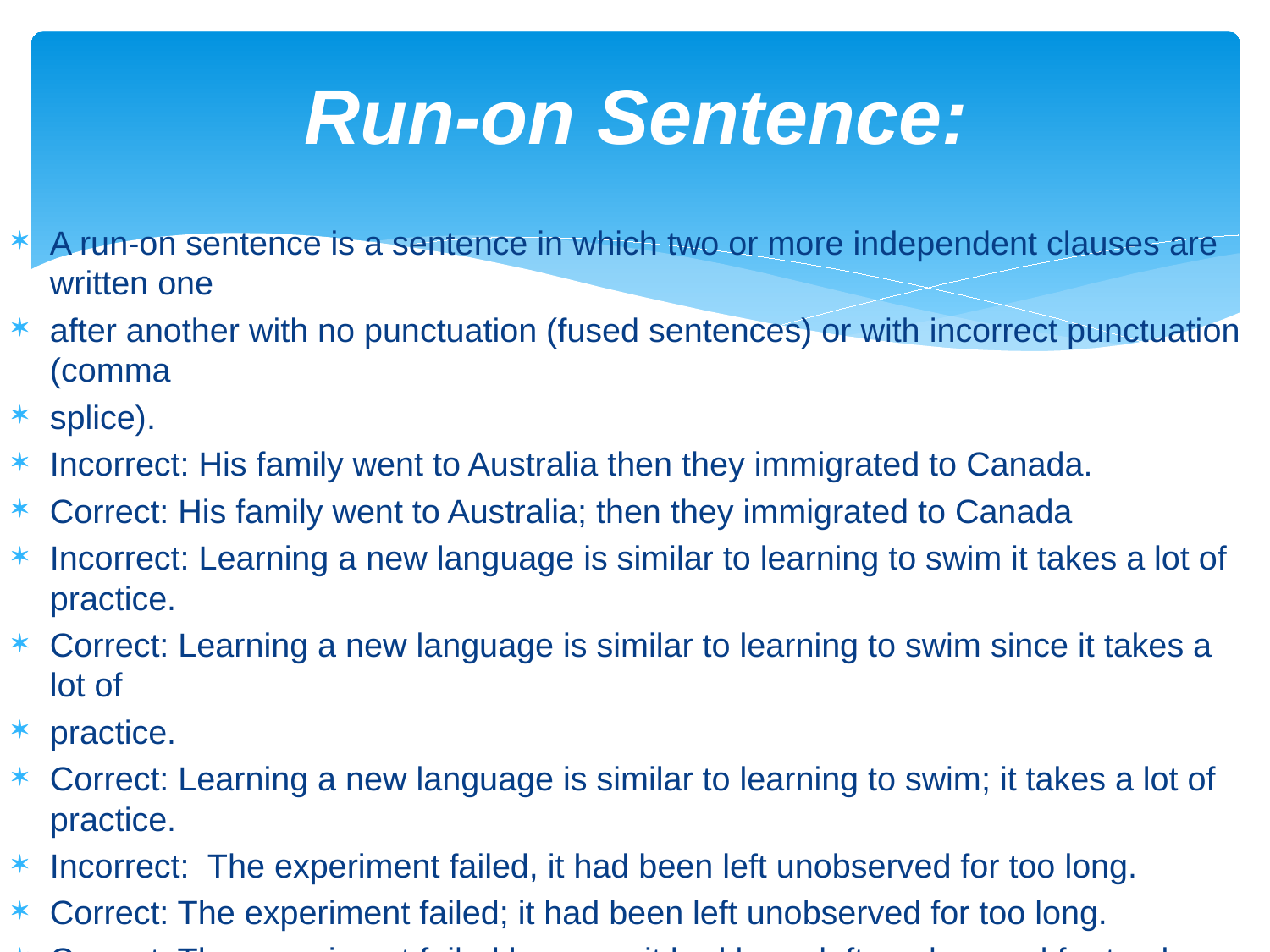

# Run-on Sentence:
A run-on sentence is a sentence in which two or more independent clauses are written one
after another with no punctuation (fused sentences) or with incorrect punctuation (comma
splice).
Incorrect: His family went to Australia then they immigrated to Canada.
Correct: His family went to Australia; then they immigrated to Canada
Incorrect: Learning a new language is similar to learning to swim it takes a lot of practice.
Correct: Learning a new language is similar to learning to swim since it takes a lot of
practice.
Correct: Learning a new language is similar to learning to swim; it takes a lot of practice.
Incorrect:  The experiment failed, it had been left unobserved for too long.
Correct: The experiment failed; it had been left unobserved for too long.
Correct: The experiment failed because it had been left unobserved for too long.